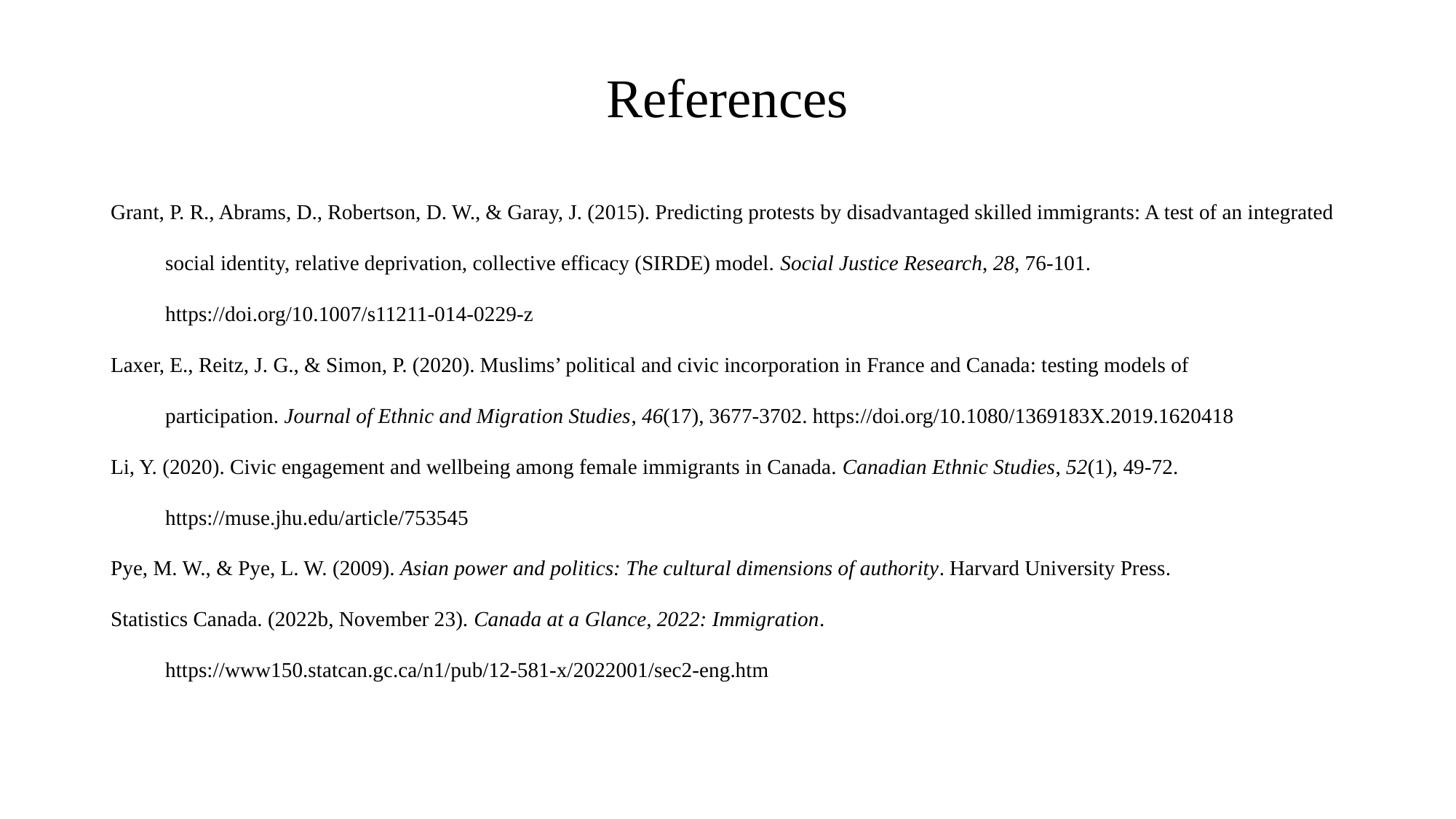

# References
Grant, P. R., Abrams, D., Robertson, D. W., & Garay, J. (2015). Predicting protests by disadvantaged skilled immigrants: A test of an integrated social identity, relative deprivation, collective efficacy (SIRDE) model. Social Justice Research, 28, 76-101. https://doi.org/10.1007/s11211-014-0229-z
Laxer, E., Reitz, J. G., & Simon, P. (2020). Muslims’ political and civic incorporation in France and Canada: testing models of participation. Journal of Ethnic and Migration Studies, 46(17), 3677-3702. https://doi.org/10.1080/1369183X.2019.1620418
Li, Y. (2020). Civic engagement and wellbeing among female immigrants in Canada. Canadian Ethnic Studies, 52(1), 49-72. https://muse.jhu.edu/article/753545
Pye, M. W., & Pye, L. W. (2009). Asian power and politics: The cultural dimensions of authority. Harvard University Press.
Statistics Canada. (2022b, November 23). Canada at a Glance, 2022: Immigration. https://www150.statcan.gc.ca/n1/pub/12-581-x/2022001/sec2-eng.htm